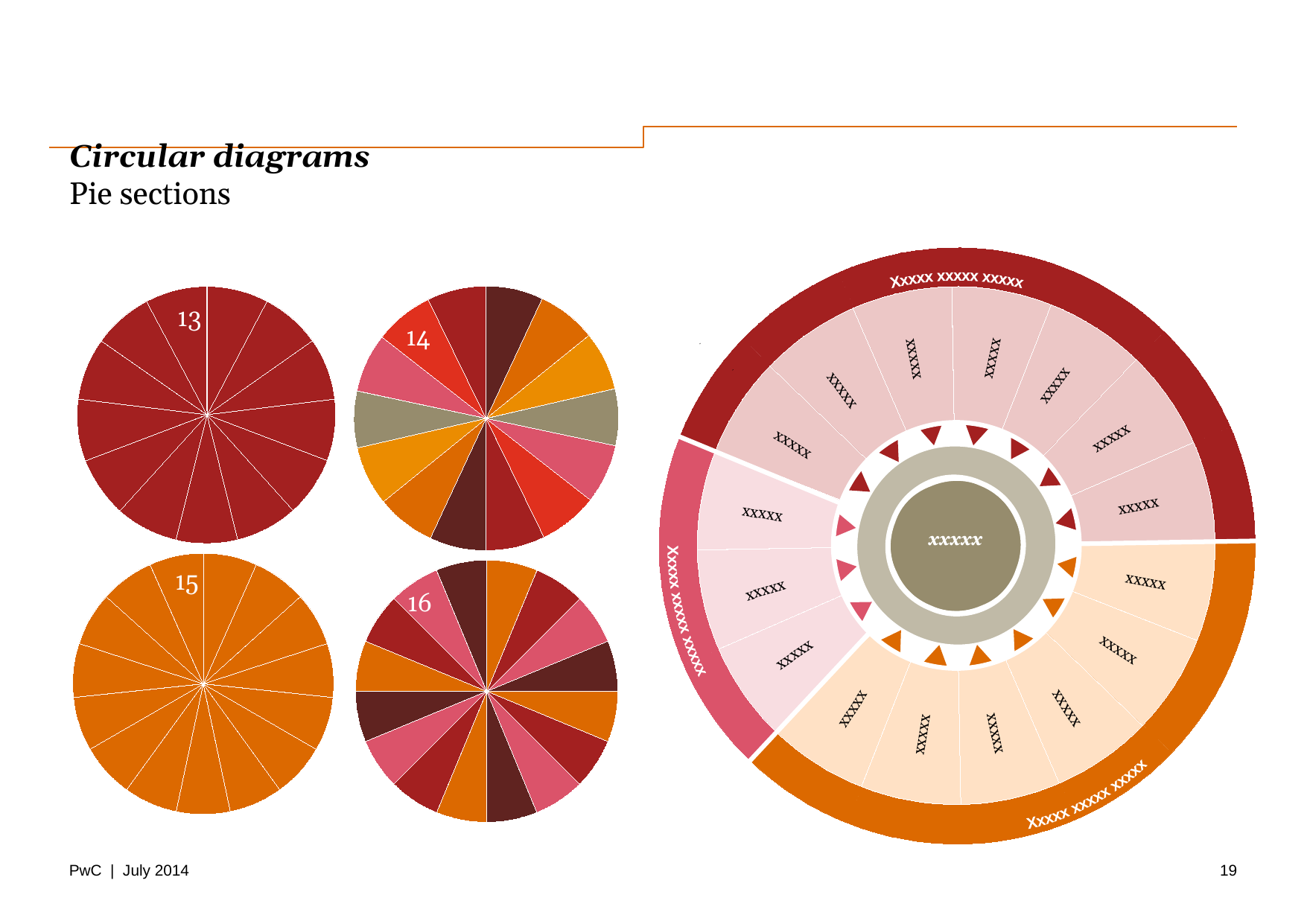

# Circular diagrams Pie sections

Xxxxx xxxxx xxxxx

xxxxx
xxxxx
xxxxx
xxxxx

xxxxx
xxxxx

xxxxx

xxxxx
xxxxx

Xxxxx xxxxx xxxxx

xxxxx
xxxxx

xxxxx
xxxxx

xxxxx
xxxxx
Xxxxx xxxxx xxxxx
xxxxx
xxxxx

13
14

15

16

19